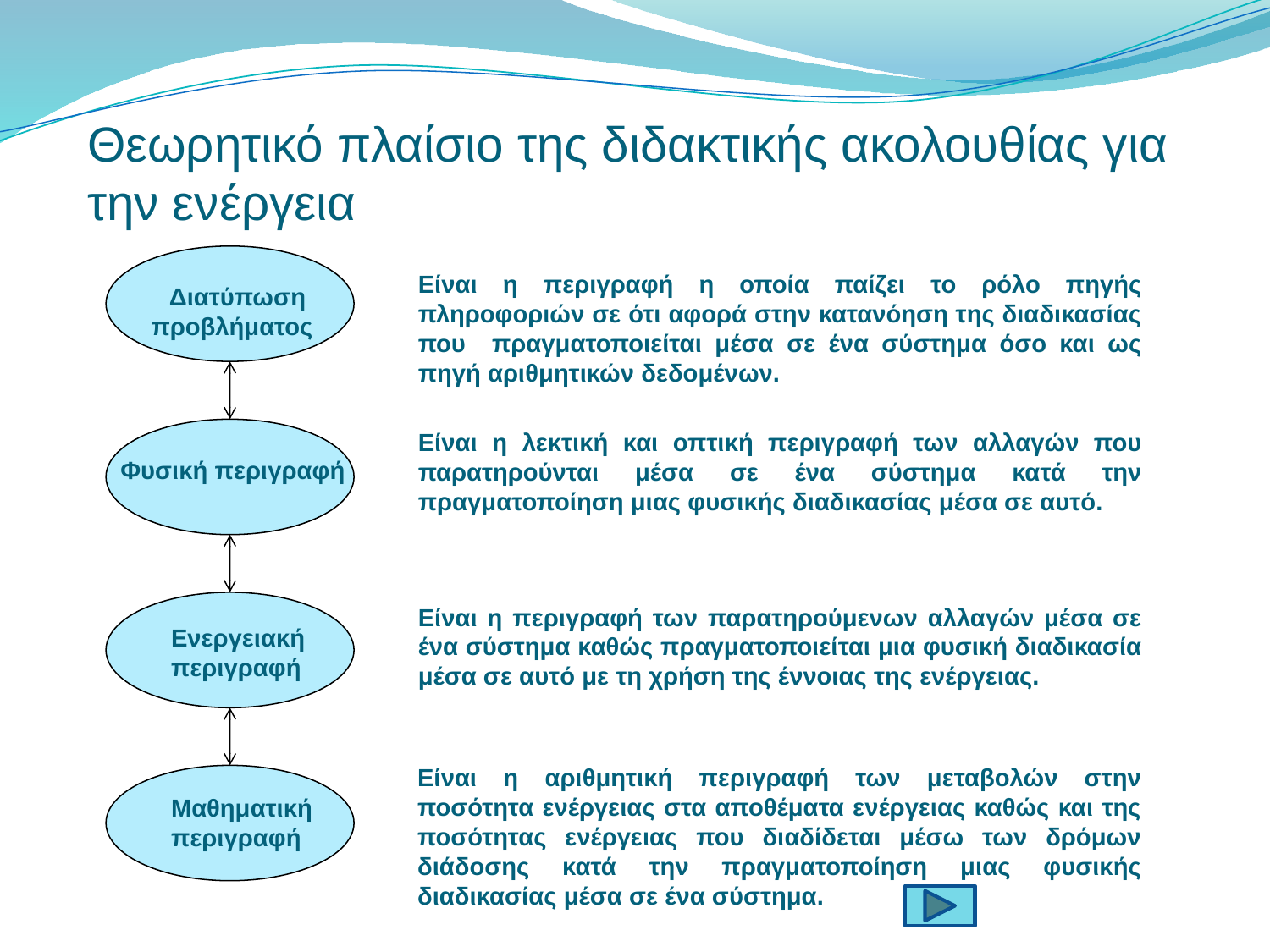

Θεωρητικό πλαίσιο της διδακτικής ακολουθίας για την ενέργεια

     Διατύπωση    προβλήματος

 Φυσική περιγραφή

Ενεργειακή   περιγραφή

Μαθηματική περιγραφή
Είναι η περιγραφή η οποία παίζει το ρόλο πηγής πληροφοριών σε ότι αφορά στην κατανόηση της διαδικασίας που  πραγματοποιείται μέσα σε ένα σύστημα όσο και ως πηγή αριθμητικών δεδομένων.
Είναι η λεκτική και οπτική περιγραφή των αλλαγών που παρατηρούνται μέσα σε ένα σύστημα κατά την πραγματοποίηση μιας φυσικής διαδικασίας μέσα σε αυτό.
Είναι η περιγραφή των παρατηρούμενων αλλαγών μέσα σε ένα σύστημα καθώς πραγματοποιείται μια φυσική διαδικασία μέσα σε αυτό με τη χρήση της έννοιας της ενέργειας.
Είναι η αριθμητική περιγραφή των μεταβολών στην ποσότητα ενέργειας στα αποθέματα ενέργειας καθώς και της ποσότητας ενέργειας που διαδίδεται μέσω των δρόμων διάδοσης κατά την πραγματοποίηση μιας φυσικής διαδικασίας μέσα σε ένα σύστημα.